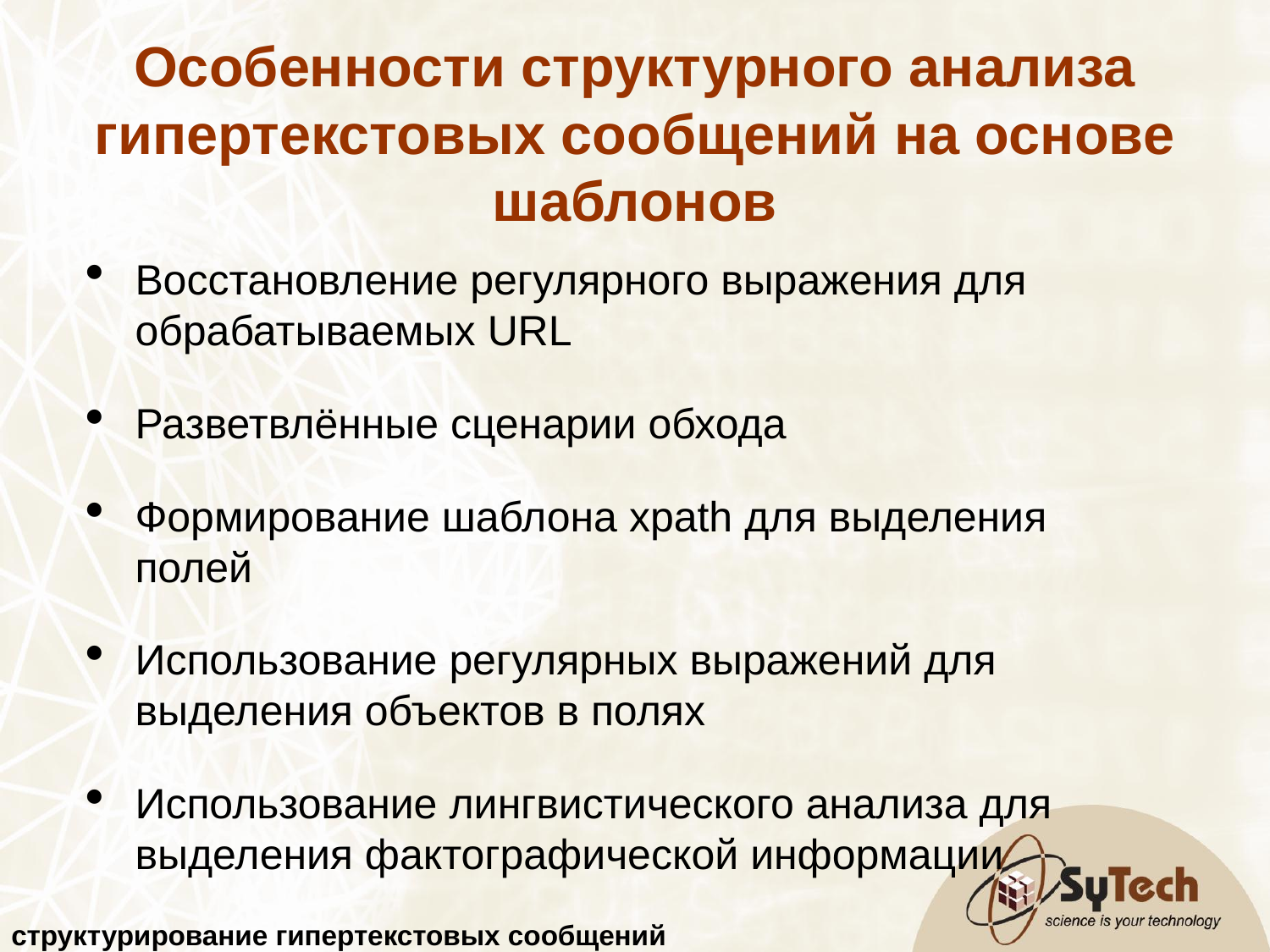

Особенности структурного анализа гипертекстовых сообщений на основе шаблонов

Восстановление регулярного выражения для обрабатываемых URL
Разветвлённые сценарии обхода
Формирование шаблона xpath для выделения полей
Использование регулярных выражений для выделения объектов в полях
Использование лингвистического анализа для выделения фактографической информации
структурирование гипертекстовых сообщений